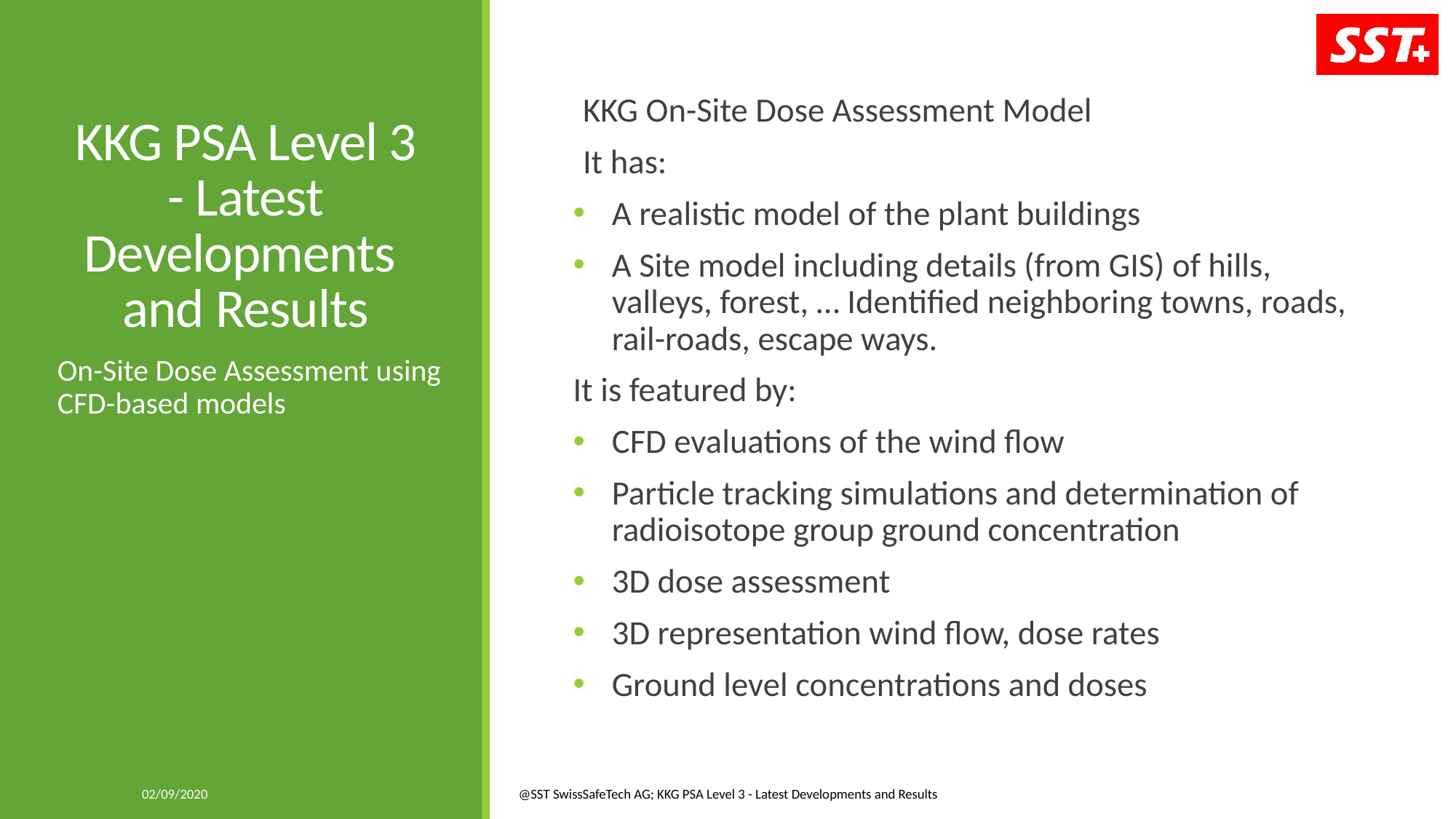

# KKG PSA Level 3 - Latest Developments and Results
KKG On-Site Dose Assessment Model
It has:
A realistic model of the plant buildings
A Site model including details (from GIS) of hills, valleys, forest, … Identified neighboring towns, roads, rail-roads, escape ways.
It is featured by:
CFD evaluations of the wind flow
Particle tracking simulations and determination of radioisotope group ground concentration
3D dose assessment
3D representation wind flow, dose rates
Ground level concentrations and doses

On-Site Dose Assessment using CFD-based models
02/09/2020
@SST SwissSafeTech AG; KKG PSA Level 3 - Latest Developments and Results